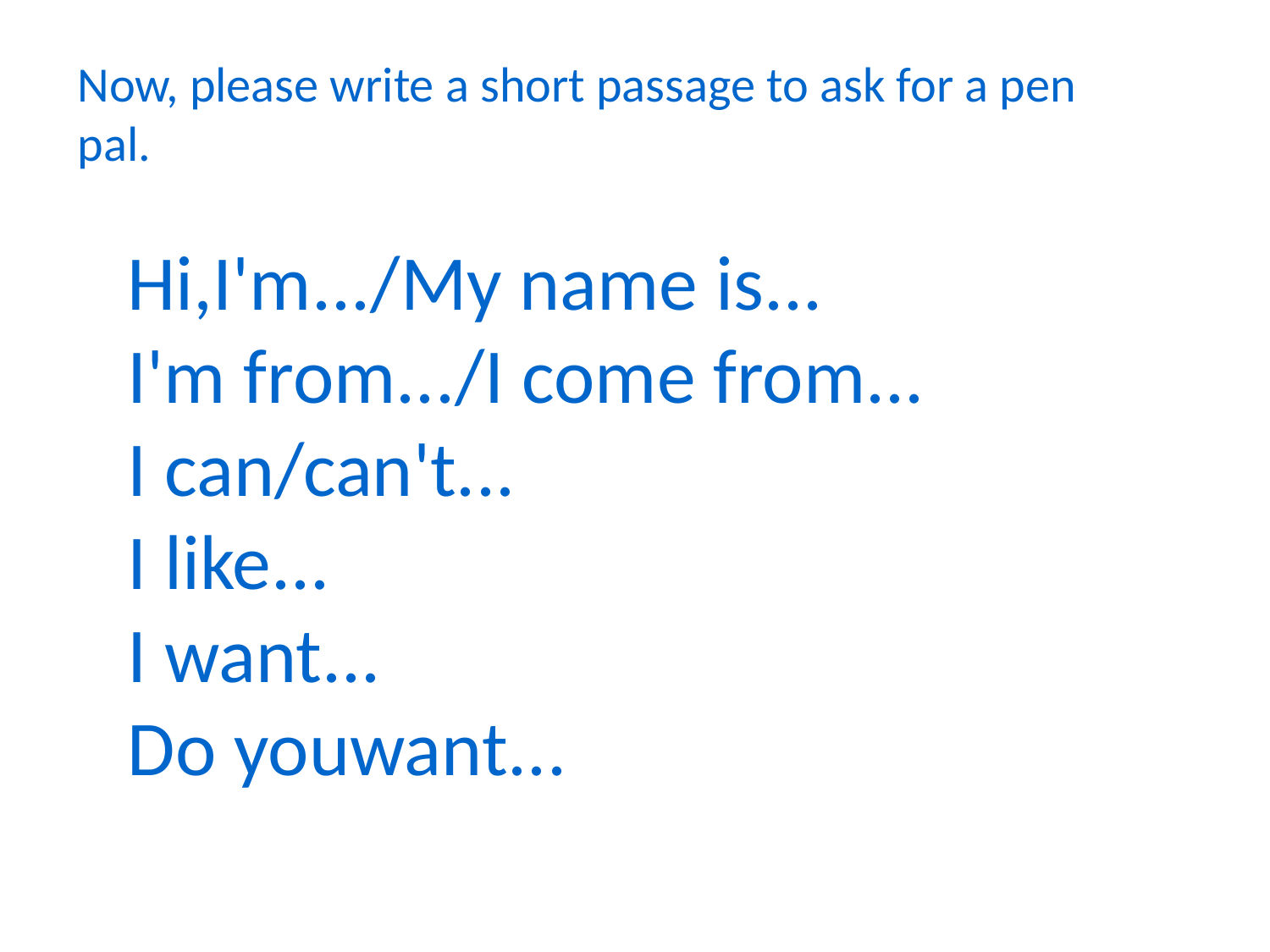

Now, please write a short passage to ask for a pen pal.
Hi,I'm.../My name is...
I'm from.../I come from...
I can/can't...
I like...
I want...
Do youwant...